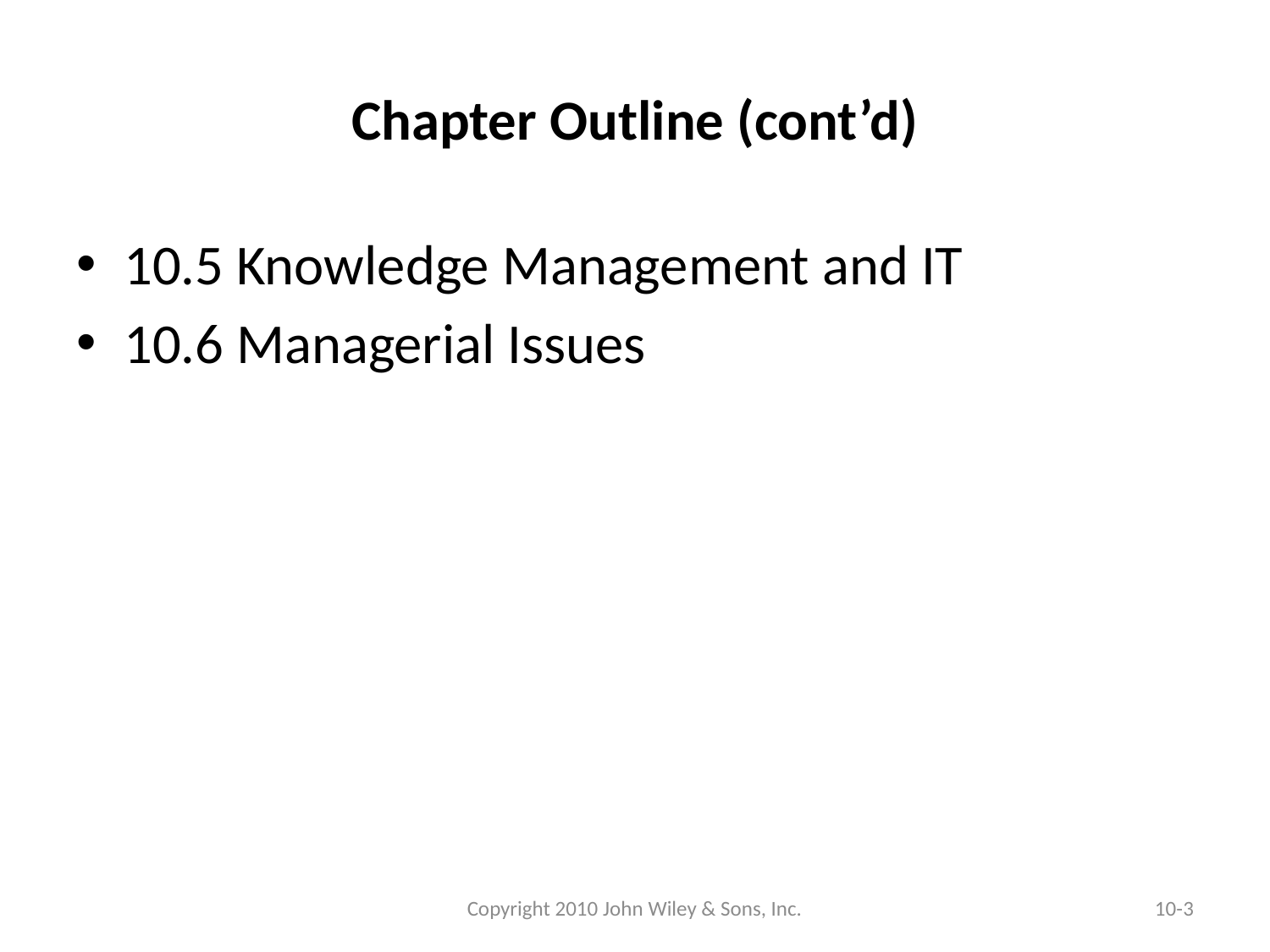

# Chapter Outline (cont’d)
10.5 Knowledge Management and IT
10.6 Managerial Issues
Copyright 2010 John Wiley & Sons, Inc.
10-3